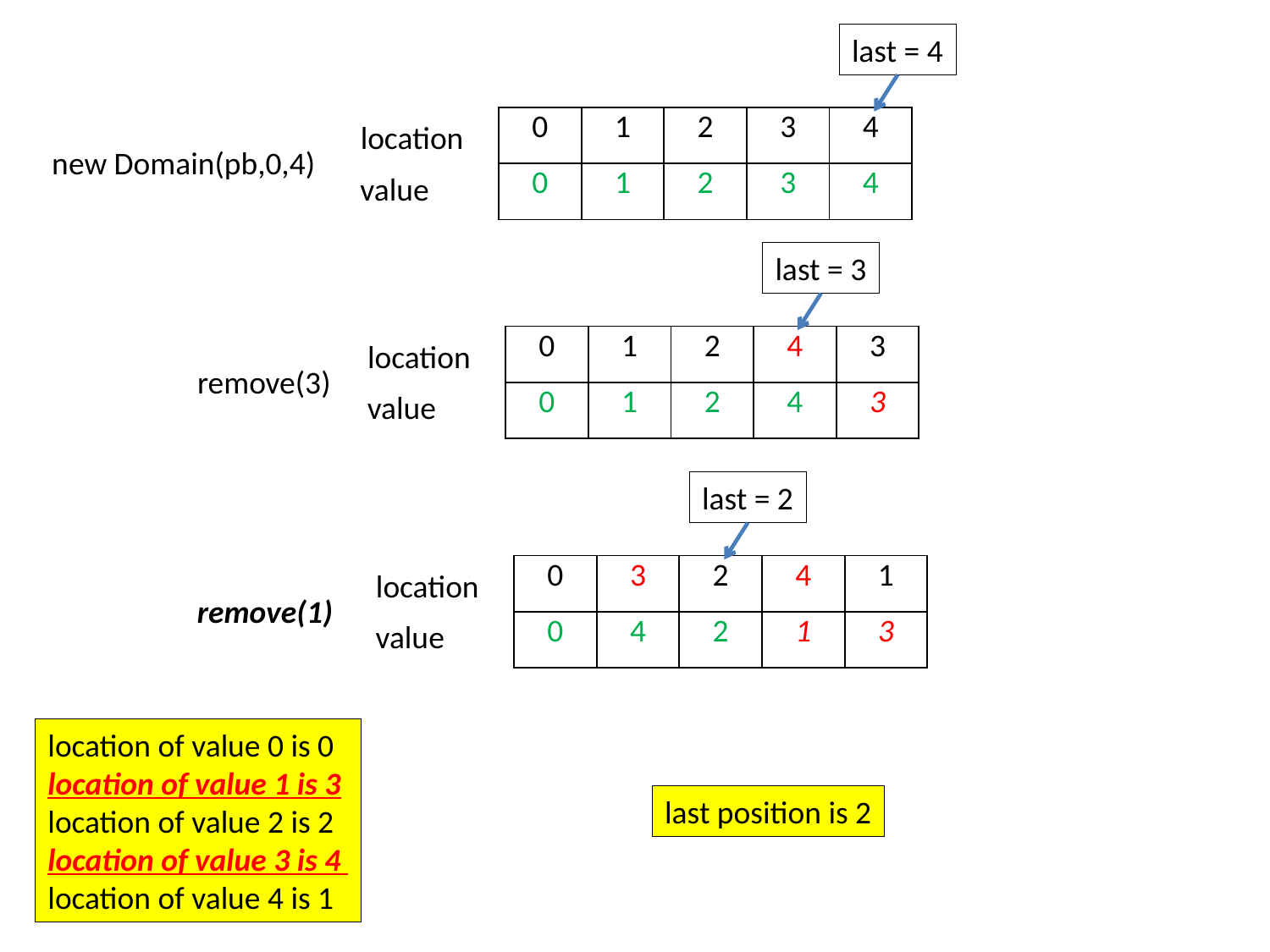

last = 4
| 0 | 1 | 2 | 3 | 4 |
| --- | --- | --- | --- | --- |
| 0 | 1 | 2 | 3 | 4 |
location
new Domain(pb,0,4)
value
last = 3
| 0 | 1 | 2 | 4 | 3 |
| --- | --- | --- | --- | --- |
| 0 | 1 | 2 | 4 | 3 |
location
remove(3)
value
last = 2
| 0 | 3 | 2 | 4 | 1 |
| --- | --- | --- | --- | --- |
| 0 | 4 | 2 | 1 | 3 |
location
remove(1)
value
location of value 0 is 0
location of value 1 is 3
location of value 2 is 2
location of value 3 is 4
location of value 4 is 1
last position is 2